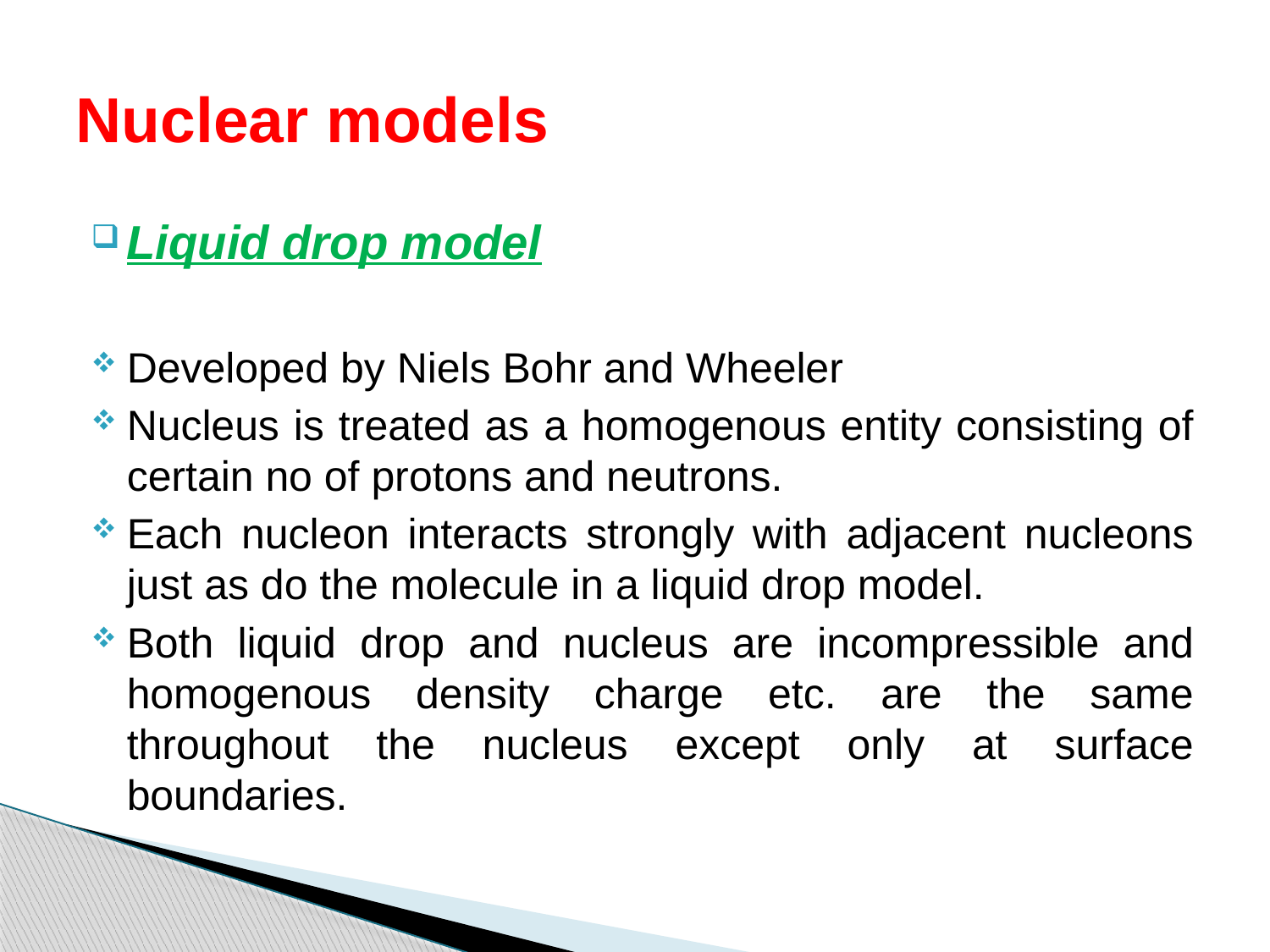

# Nuclear models
Liquid drop model

Developed by Niels Bohr and Wheeler
Nucleus is treated as a homogenous entity consisting of certain no of protons and neutrons.
Each nucleon interacts strongly with adjacent nucleons just as do the molecule in a liquid drop model.
Both liquid drop and nucleus are incompressible and homogenous density charge etc. are the same throughout the nucleus except only at surface boundaries.